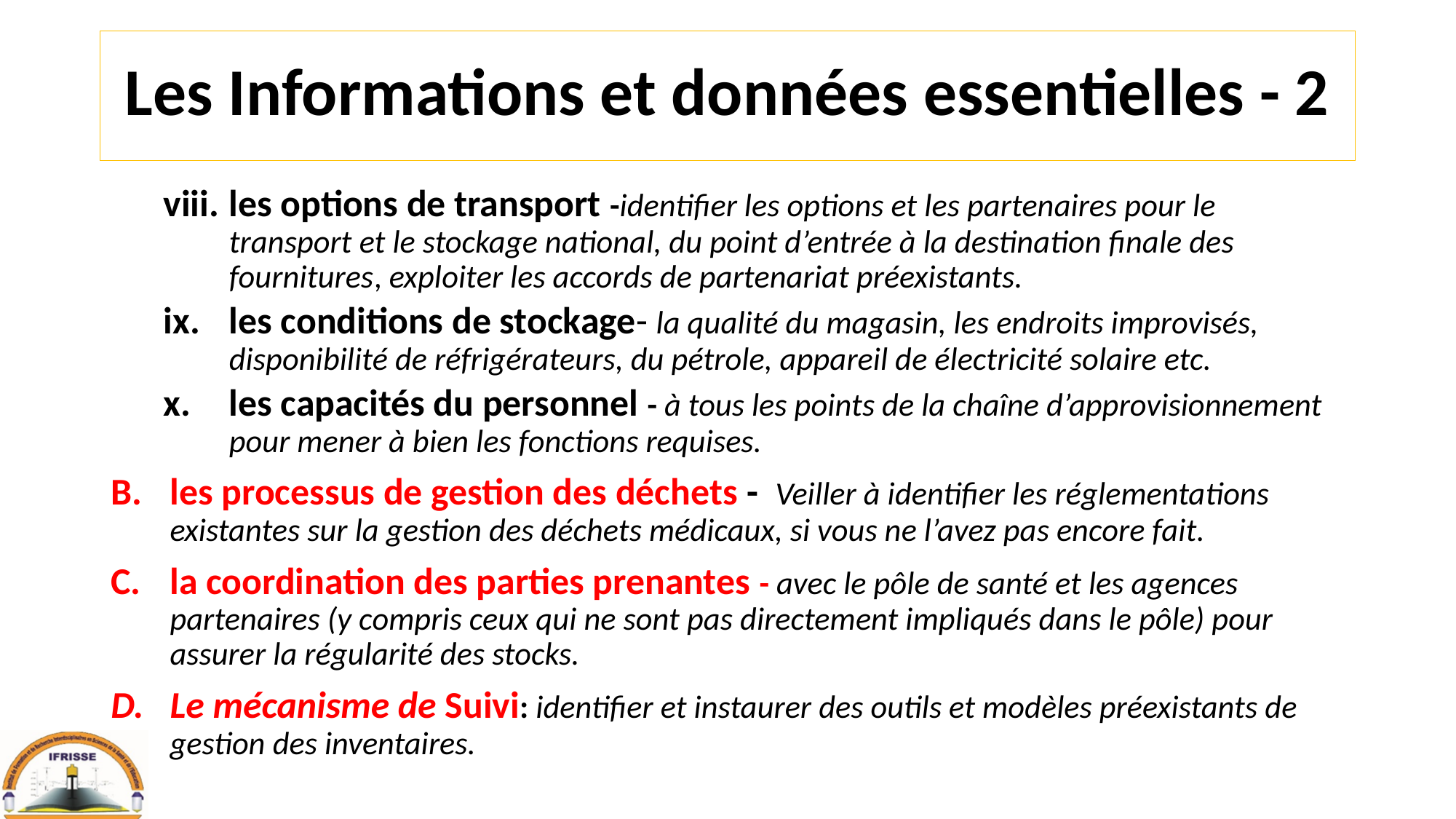

Les Informations et données essentielles - 2
les options de transport -identifier les options et les partenaires pour le transport et le stockage national, du point d’entrée à la destination finale des fournitures, exploiter les accords de partenariat préexistants.
les conditions de stockage- la qualité du magasin, les endroits improvisés, disponibilité de réfrigérateurs, du pétrole, appareil de électricité solaire etc.
les capacités du personnel - à tous les points de la chaîne d’approvisionnement pour mener à bien les fonctions requises.
les processus de gestion des déchets -  Veiller à identifier les réglementations existantes sur la gestion des déchets médicaux, si vous ne l’avez pas encore fait.
la coordination des parties prenantes - avec le pôle de santé et les agences partenaires (y compris ceux qui ne sont pas directement impliqués dans le pôle) pour assurer la régularité des stocks.
Le mécanisme de Suivi: identifier et instaurer des outils et modèles préexistants de gestion des inventaires.